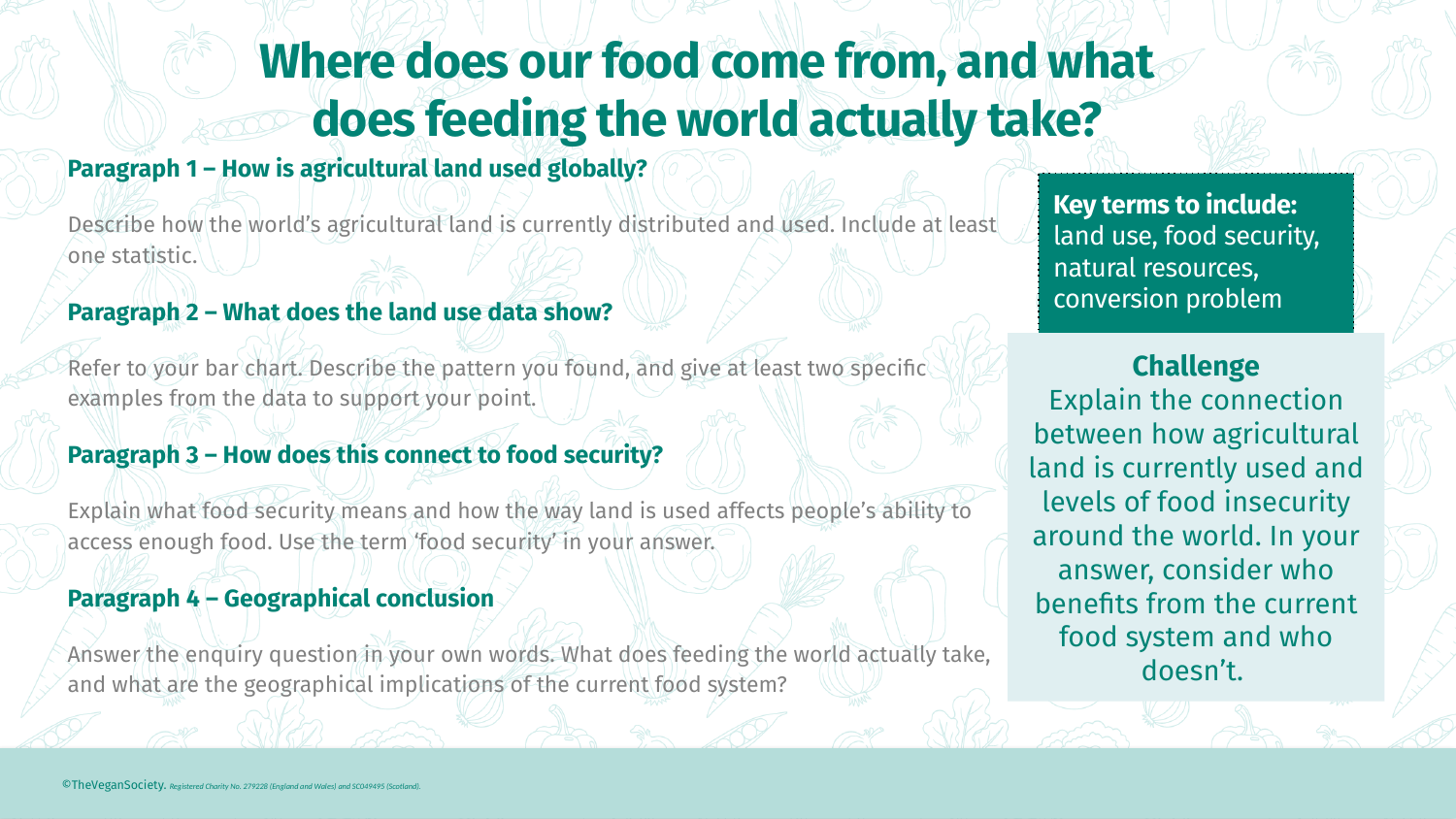

# Where does our food come from, and what does feeding the world actually take?
Paragraph 1 – How is agricultural land used globally?
Describe how the world’s agricultural land is currently distributed and used. Include at least one statistic.
Paragraph 2 – What does the land use data show?
Refer to your bar chart. Describe the pattern you found, and give at least two specific examples from the data to support your point.
Paragraph 3 – How does this connect to food security?
Explain what food security means and how the way land is used affects people’s ability to access enough food. Use the term ‘food security’ in your answer.
Paragraph 4 – Geographical conclusion
Answer the enquiry question in your own words. What does feeding the world actually take, and what are the geographical implications of the current food system?
Key terms to include: land use, food security, natural resources, conversion problem
Challenge
Explain the connection between how agricultural land is currently used and levels of food insecurity around the world. In your answer, consider who benefits from the current food system and who doesn’t.